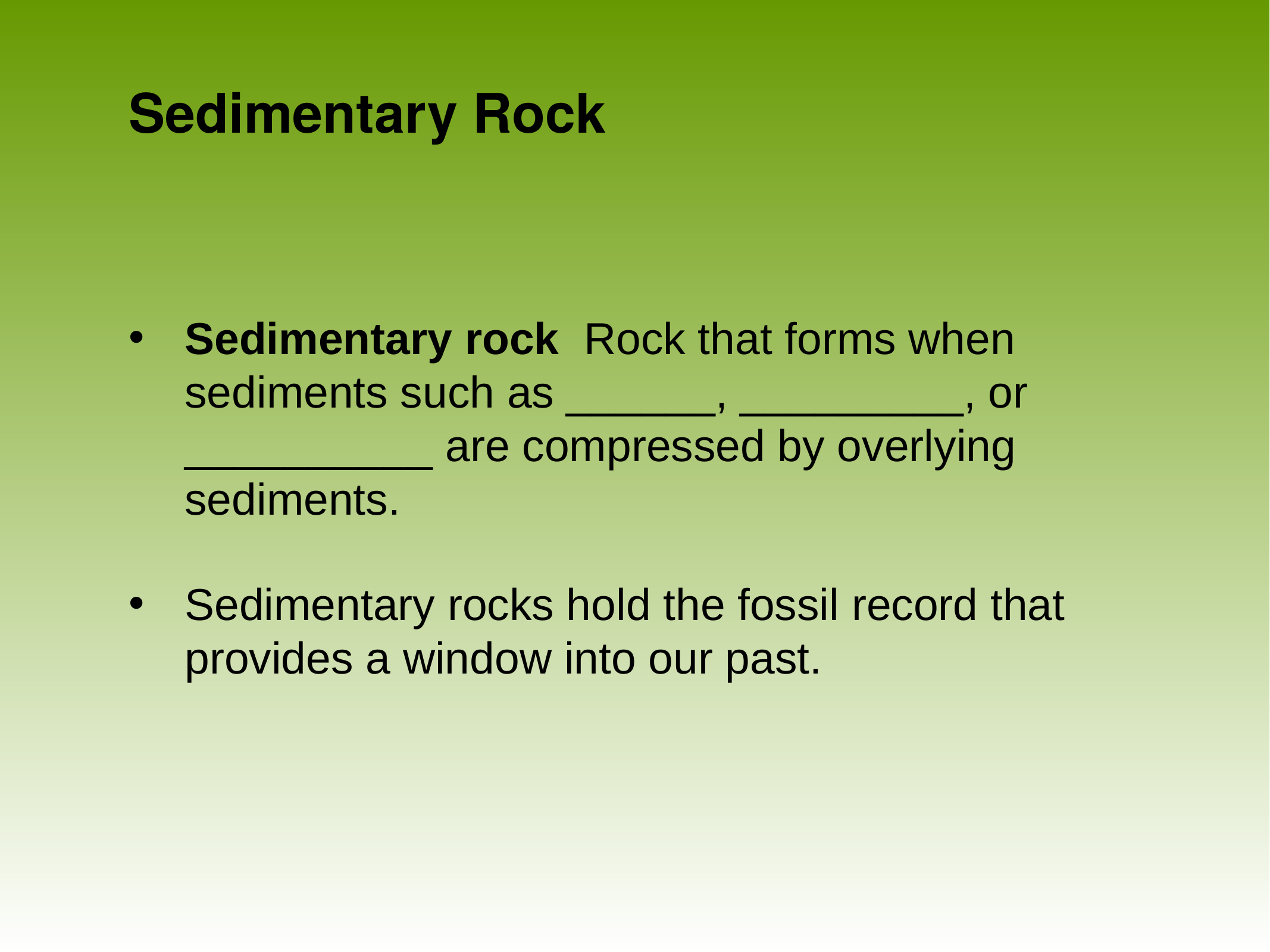

# Sedimentary Rock
Sedimentary rock  Rock that forms when sediments such as ______, _________, or __________ are compressed by overlying sediments.
Sedimentary rocks hold the fossil record that provides a window into our past.